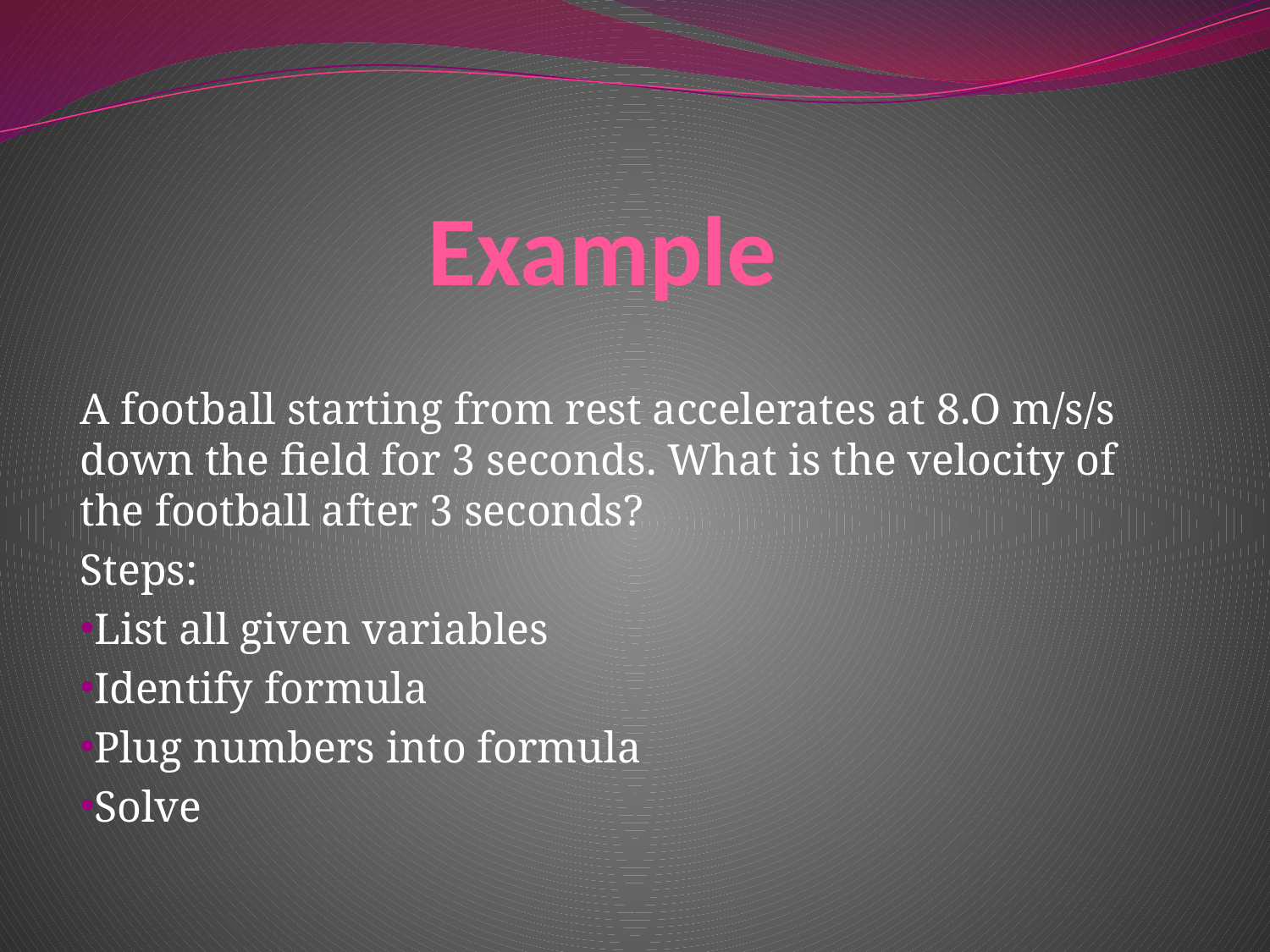

# Example
A football starting from rest accelerates at 8.O m/s/s down the field for 3 seconds. What is the velocity of the football after 3 seconds?
Steps:
List all given variables
Identify formula
Plug numbers into formula
Solve